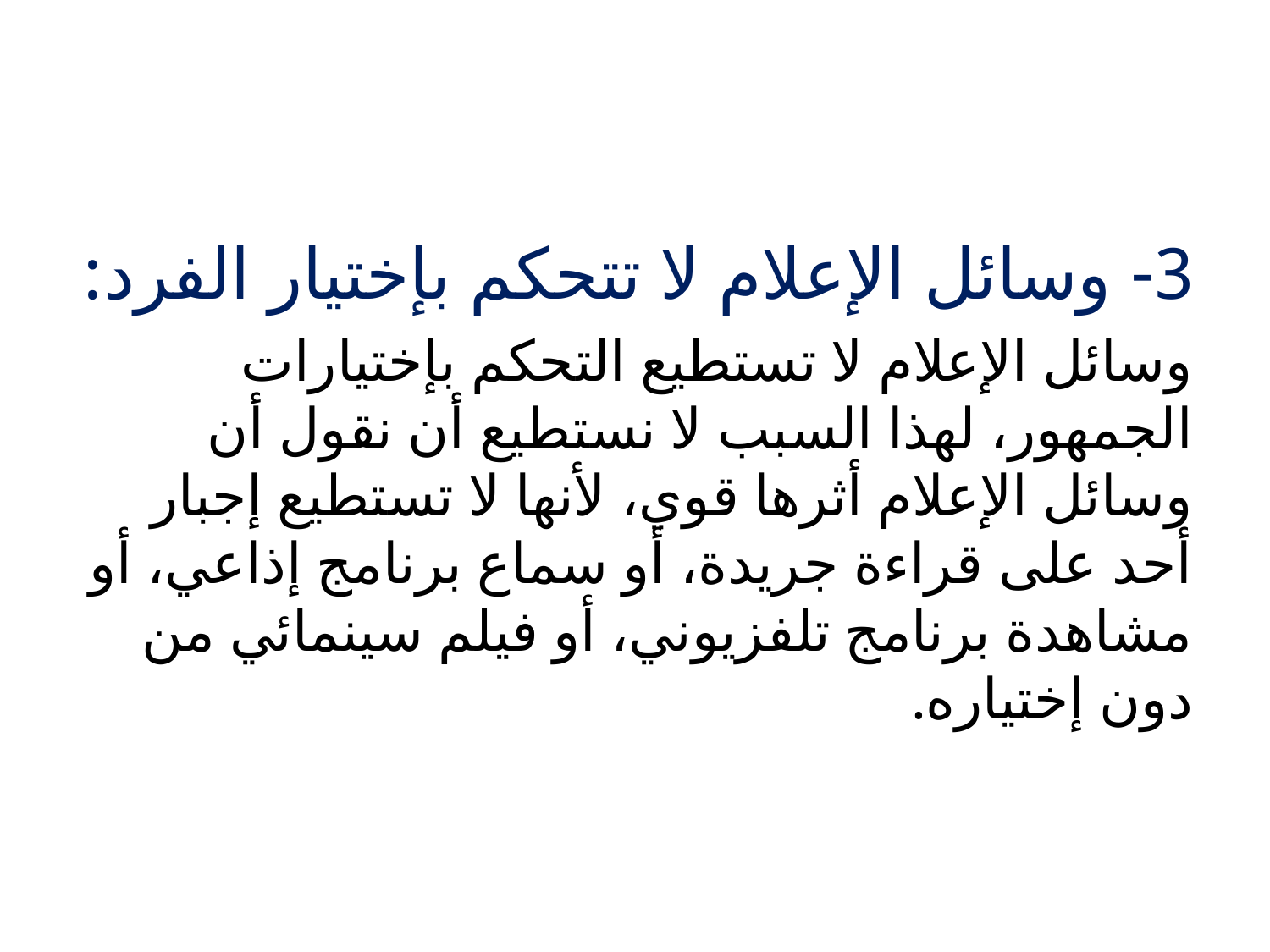

#
3- وسائل الإعلام لا تتحكم بإختيار الفرد:
وسائل الإعلام لا تستطيع التحكم بإختيارات الجمهور، لهذا السبب لا نستطيع أن نقول أن وسائل الإعلام أثرها قوي، لأنها لا تستطيع إجبار أحد على قراءة جريدة، أو سماع برنامج إذاعي، أو مشاهدة برنامج تلفزيوني، أو فيلم سينمائي من دون إختياره.